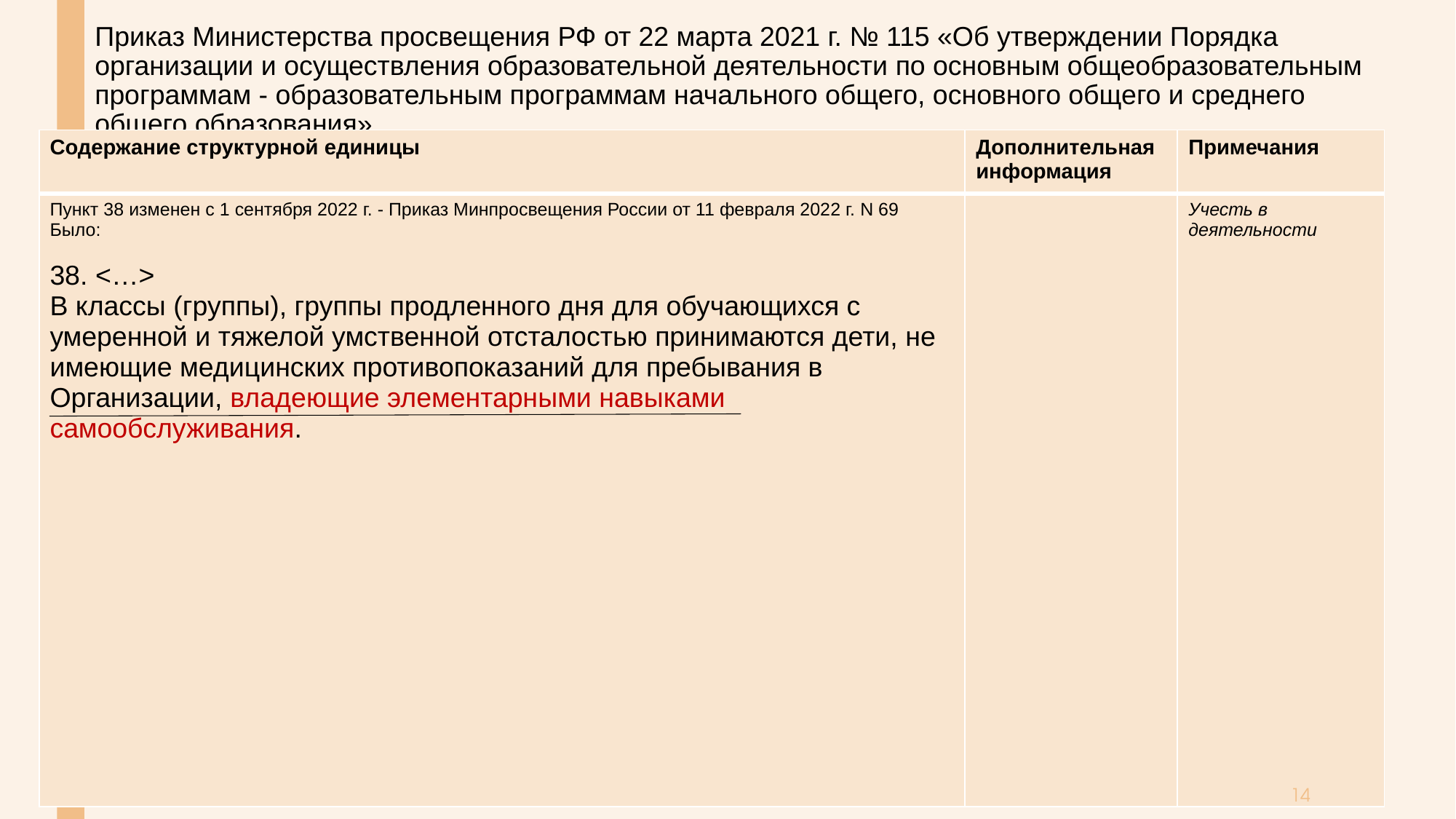

# Приказ Министерства просвещения РФ от 22 марта 2021 г. № 115 «Об утверждении Порядка организации и осуществления образовательной деятельности по основным общеобразовательным программам - образовательным программам начального общего, основного общего и среднего общего образования»
| Содержание структурной единицы | Дополнительная информация | Примечания |
| --- | --- | --- |
| Пункт 38 изменен с 1 сентября 2022 г. - Приказ Минпросвещения России от 11 февраля 2022 г. N 69 Было: 38. <…> В классы (группы), группы продленного дня для обучающихся с умеренной и тяжелой умственной отсталостью принимаются дети, не имеющие медицинских противопоказаний для пребывания в Организации, владеющие элементарными навыками самообслуживания. |  | Учесть в деятельности |
14